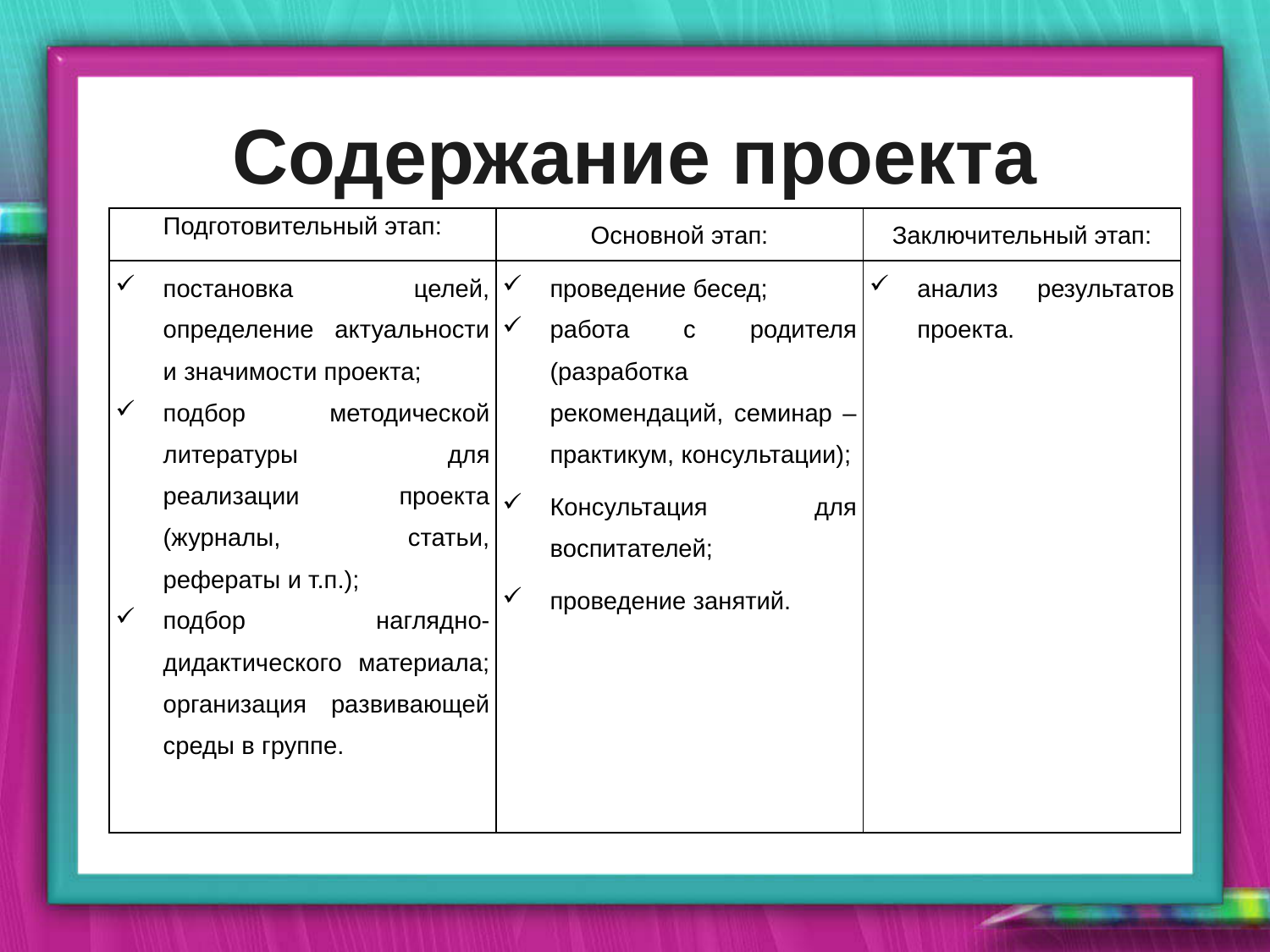

# Содержание проекта
| Подготовительный этап: | Основной этап: | Заключительный этап: |
| --- | --- | --- |
| постановка целей, определение актуальности и значимости проекта; подбор методической литературы для реализации проекта (журналы, статьи, рефераты и т.п.); подбор наглядно-дидактического материала; организация развивающей среды в группе. | проведение бесед; работа с родителя (разработка рекомендаций, семинар – практикум, консультации); Консультация для воспитателей; проведение занятий. | анализ результатов проекта. |